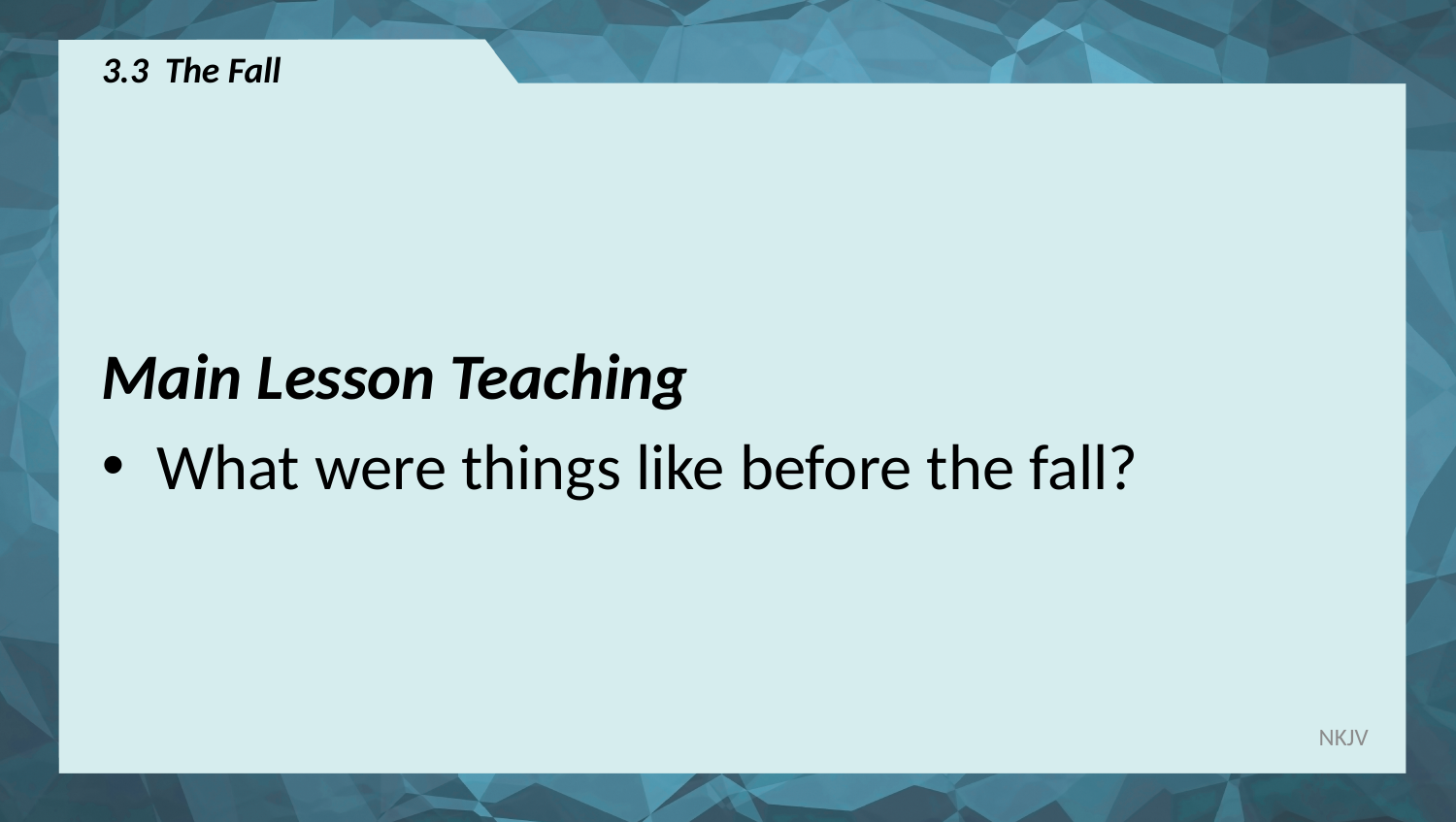

# 3.3  The Fall
Main Lesson Teaching
What were things like before the fall?
NKJV